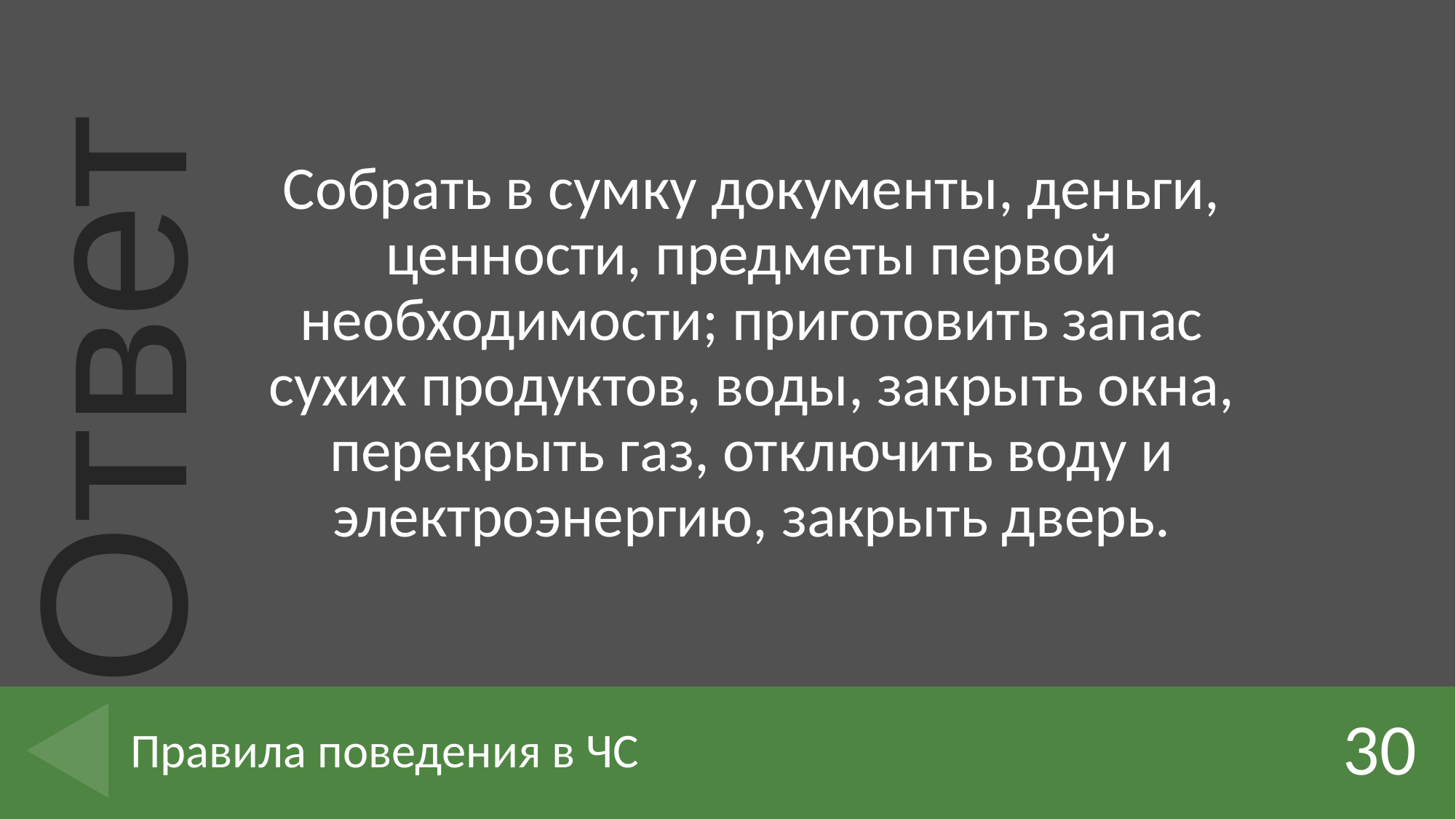

Собрать в сумку документы, деньги, ценности, предметы первой необходимости; приготовить запас сухих продуктов, воды, закрыть окна, перекрыть газ, отключить воду и электроэнергию, закрыть дверь.
30
# Правила поведения в ЧС